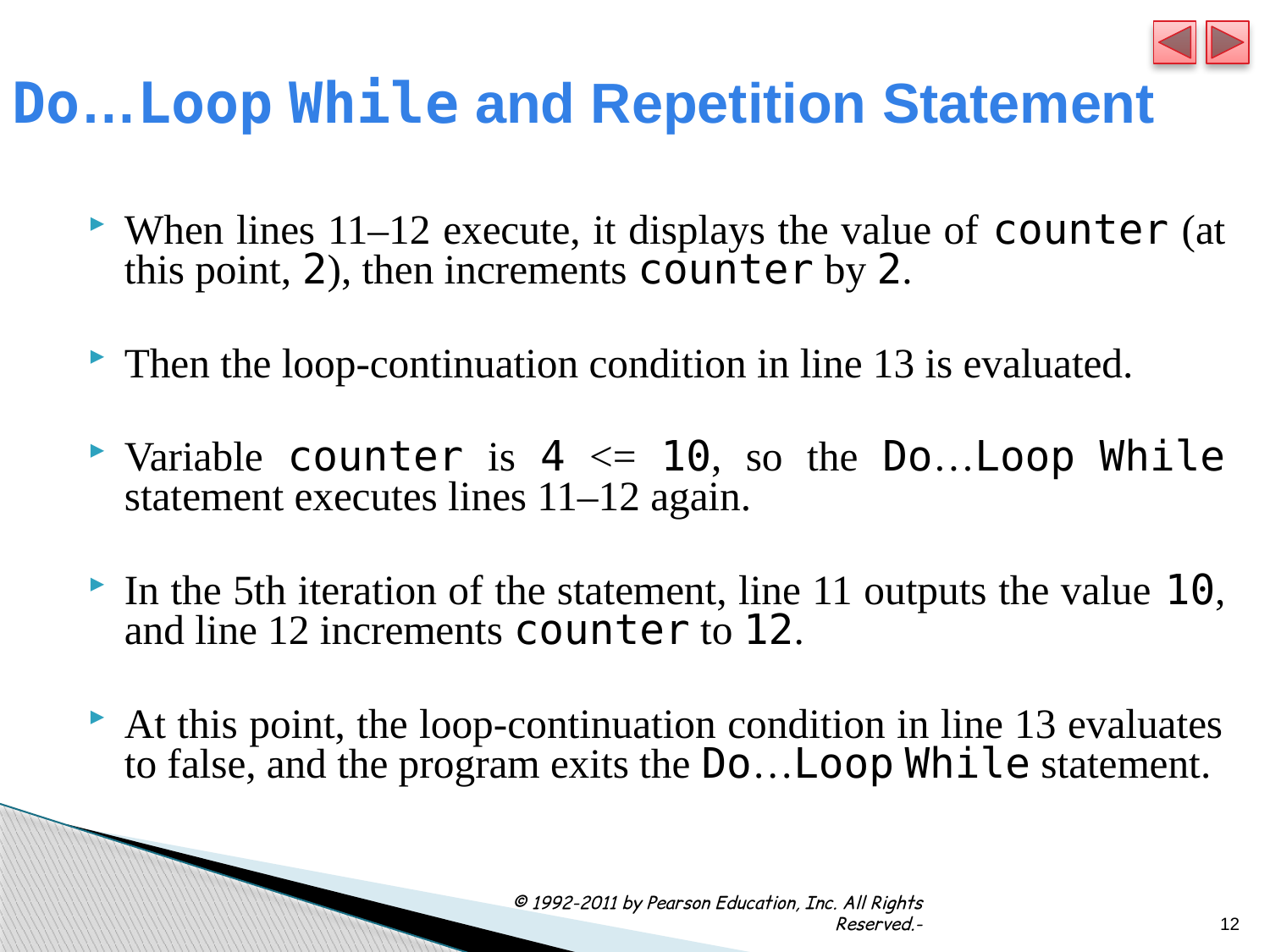

# Do…Loop While and Repetition Statement
When lines 11–12 execute, it displays the value of counter (at this point, 2), then increments counter by 2.

Then the loop-continuation condition in line 13 is evaluated.

Variable counter is 4 <= 10, so the Do…Loop While statement executes lines 11–12 again.

In the 5th iteration of the statement, line 11 outputs the value 10, and line 12 increments counter to 12.

At this point, the loop-continuation condition in line 13 evaluates to false, and the program exits the Do…Loop While statement.
© 1992-2011 by Pearson Education, Inc. All Rights Reserved.-
12